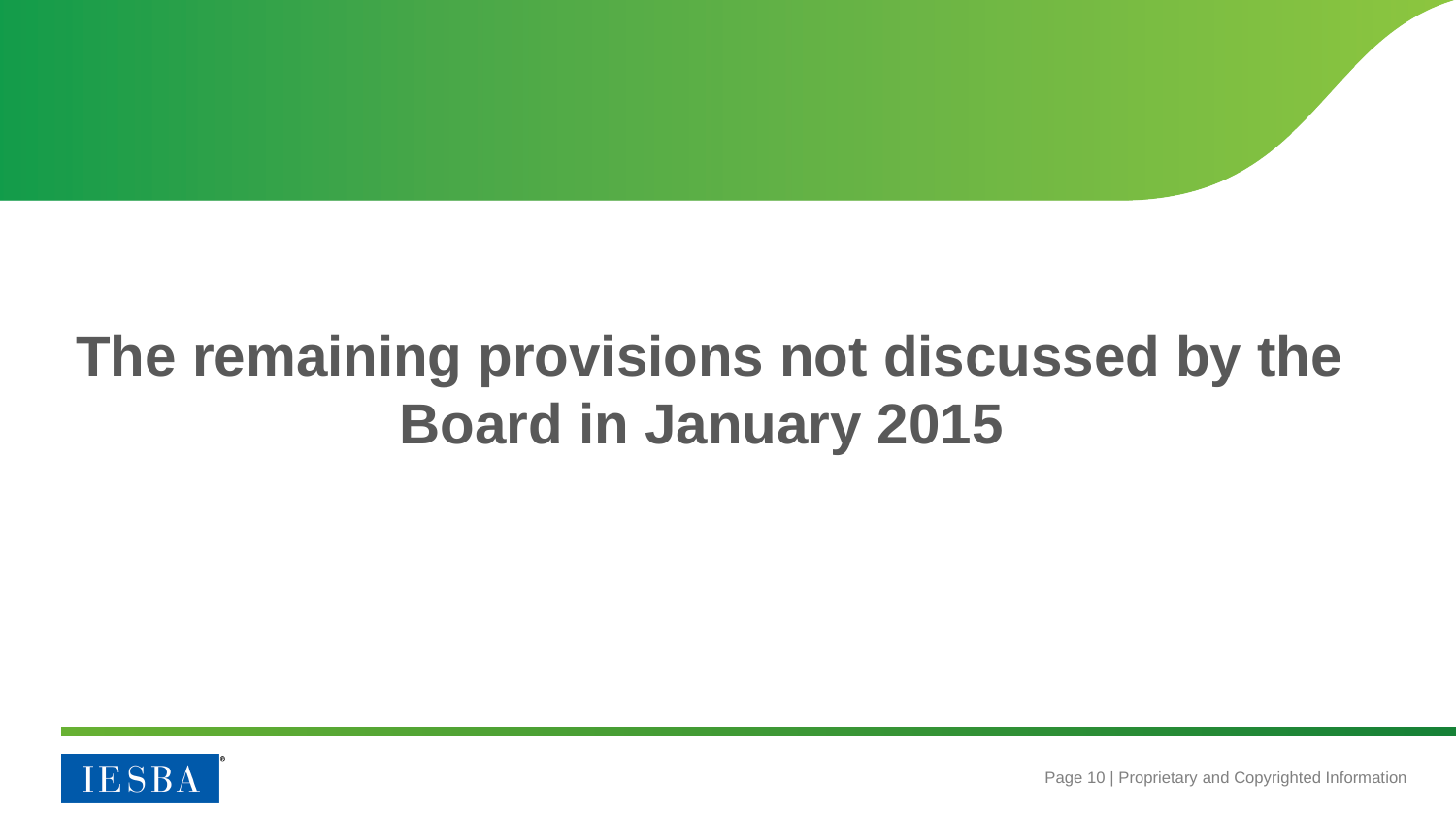

The remaining provisions not discussed by the Board in January 2015